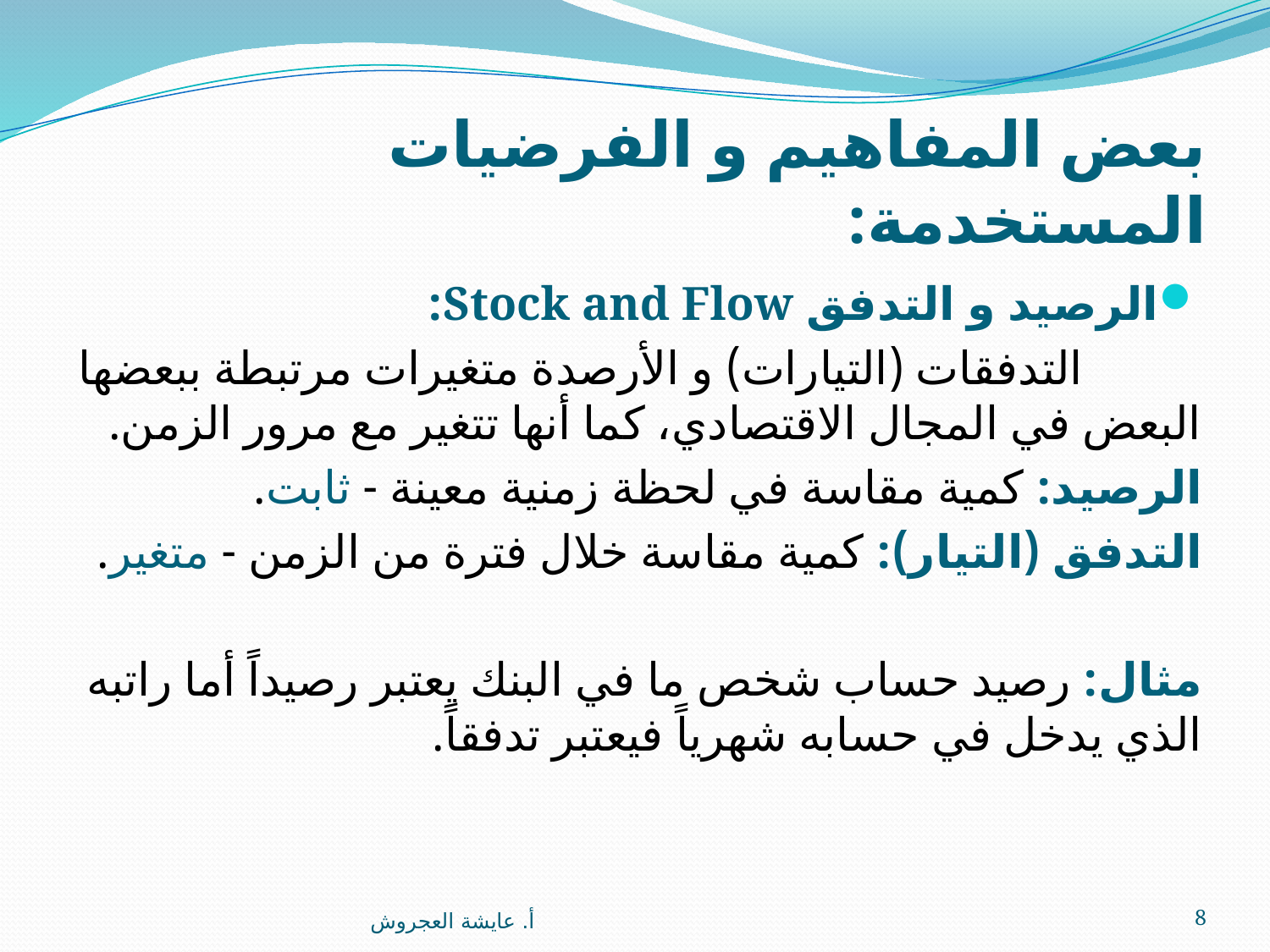

# بعض المفاهيم و الفرضيات المستخدمة:
الرصيد و التدفق Stock and Flow:
          التدفقات (التيارات) و الأرصدة متغيرات مرتبطة ببعضها البعض في المجال الاقتصادي، كما أنها تتغير مع مرور الزمن.
الرصيد: كمية مقاسة في لحظة زمنية معينة - ثابت.
التدفق (التيار): كمية مقاسة خلال فترة من الزمن - متغير.

مثال: رصيد حساب شخص ما في البنك يعتبر رصيداً أما راتبه الذي يدخل في حسابه شهرياً فيعتبر تدفقاً.

أ. عايشة العجروش
8